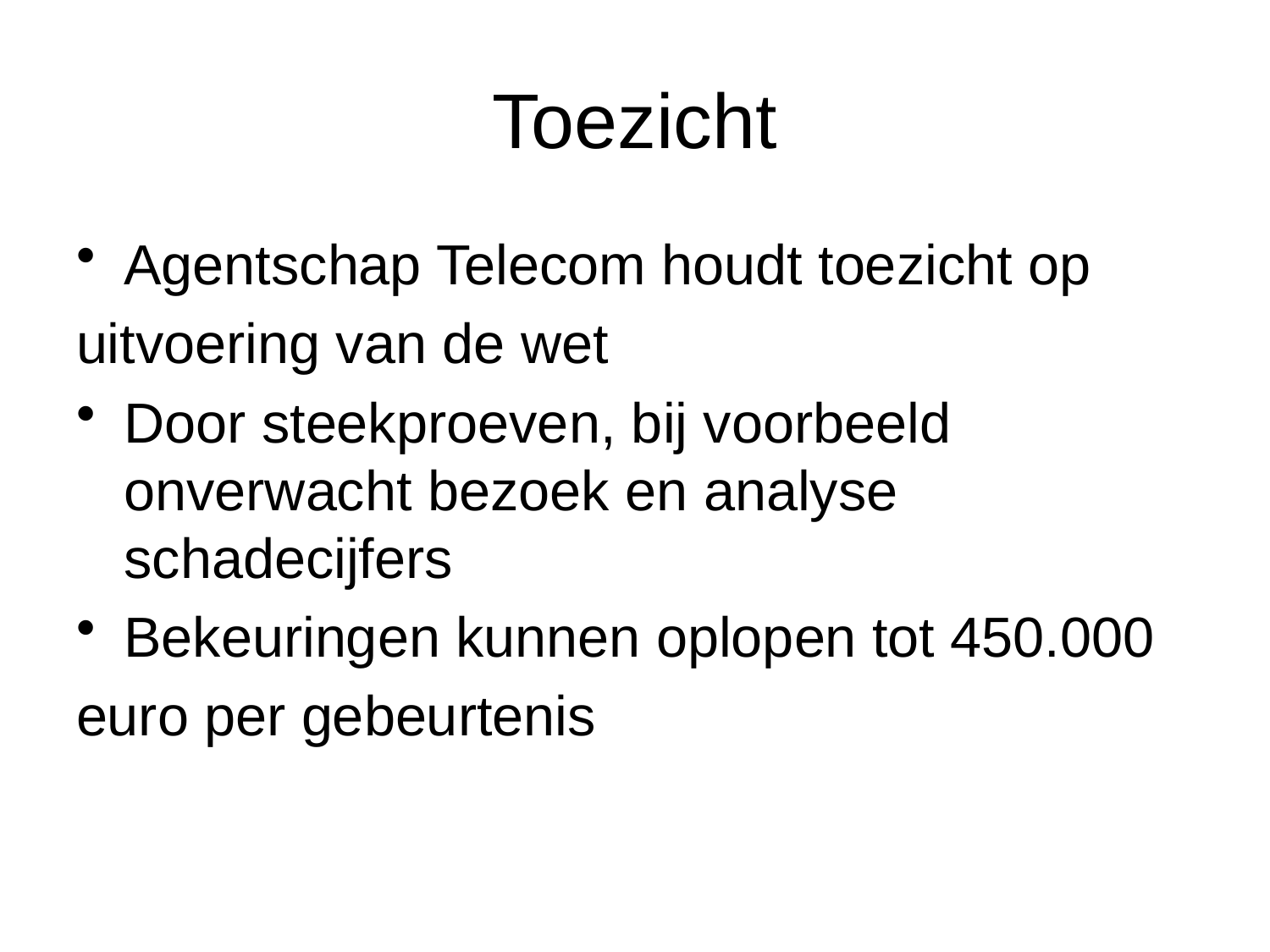

# Toezicht
Agentschap Telecom houdt toezicht op
uitvoering van de wet
Door steekproeven, bij voorbeeld onverwacht bezoek en analyse schadecijfers
Bekeuringen kunnen oplopen tot 450.000
euro per gebeurtenis